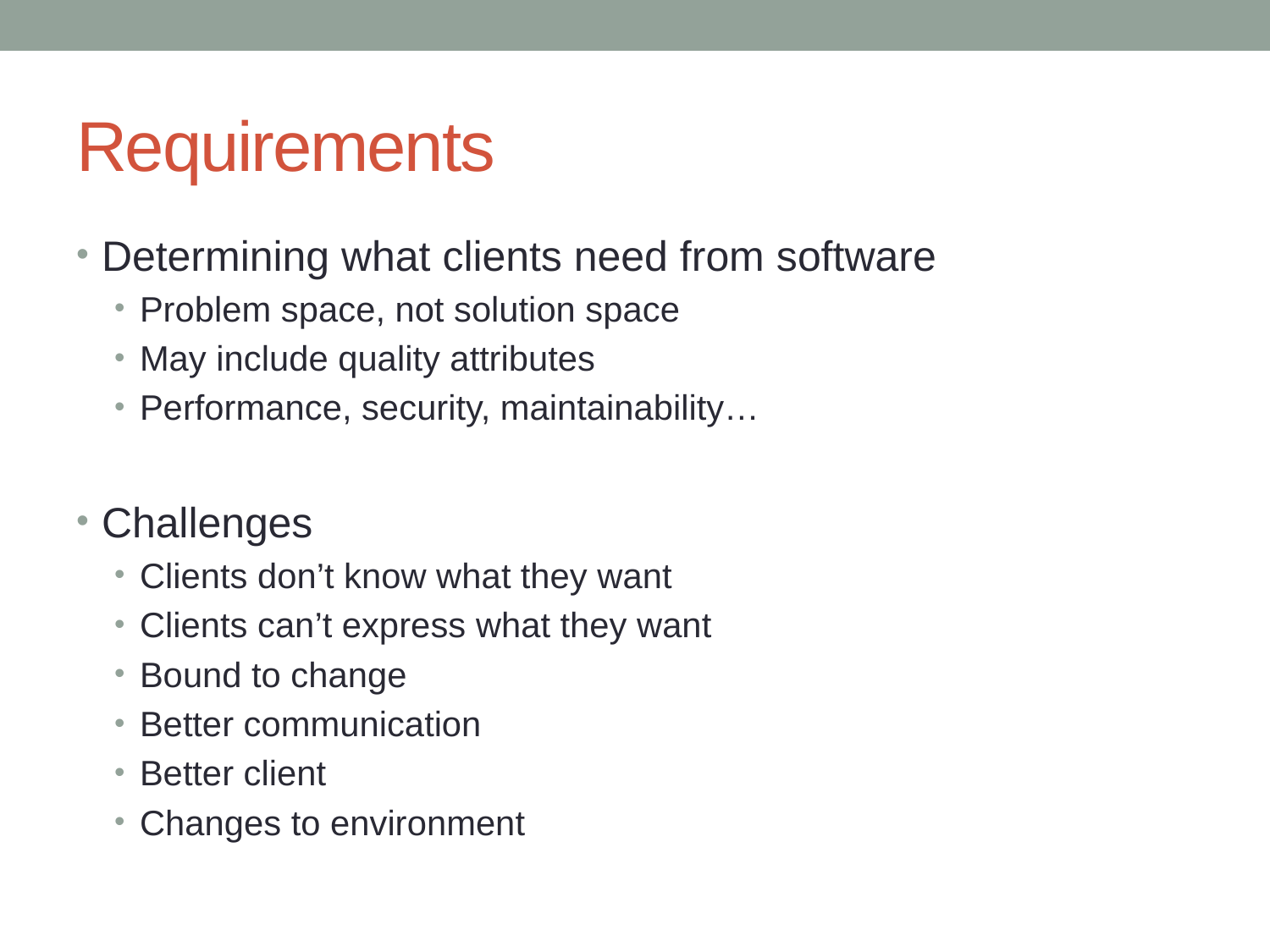

# Requirements
Determining what clients need from software
Problem space, not solution space
May include quality attributes
Performance, security, maintainability…

Challenges
Clients don’t know what they want
Clients can’t express what they want
Bound to change
Better communication
Better client
Changes to environment